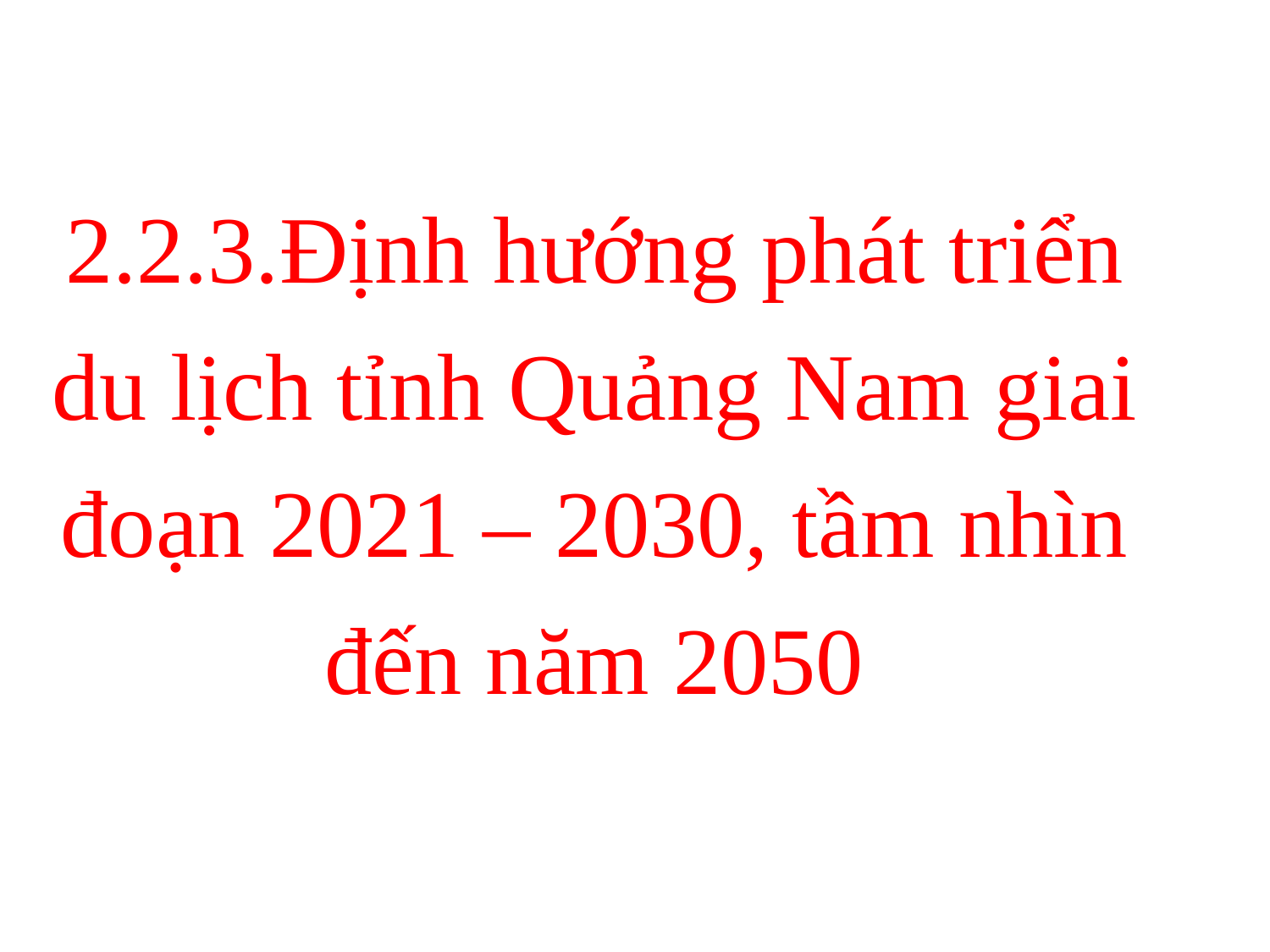

2.2.3.Định hướng phát triển du lịch tỉnh Quảng Nam giai đoạn 2021 – 2030, tầm nhìn đến năm 2050